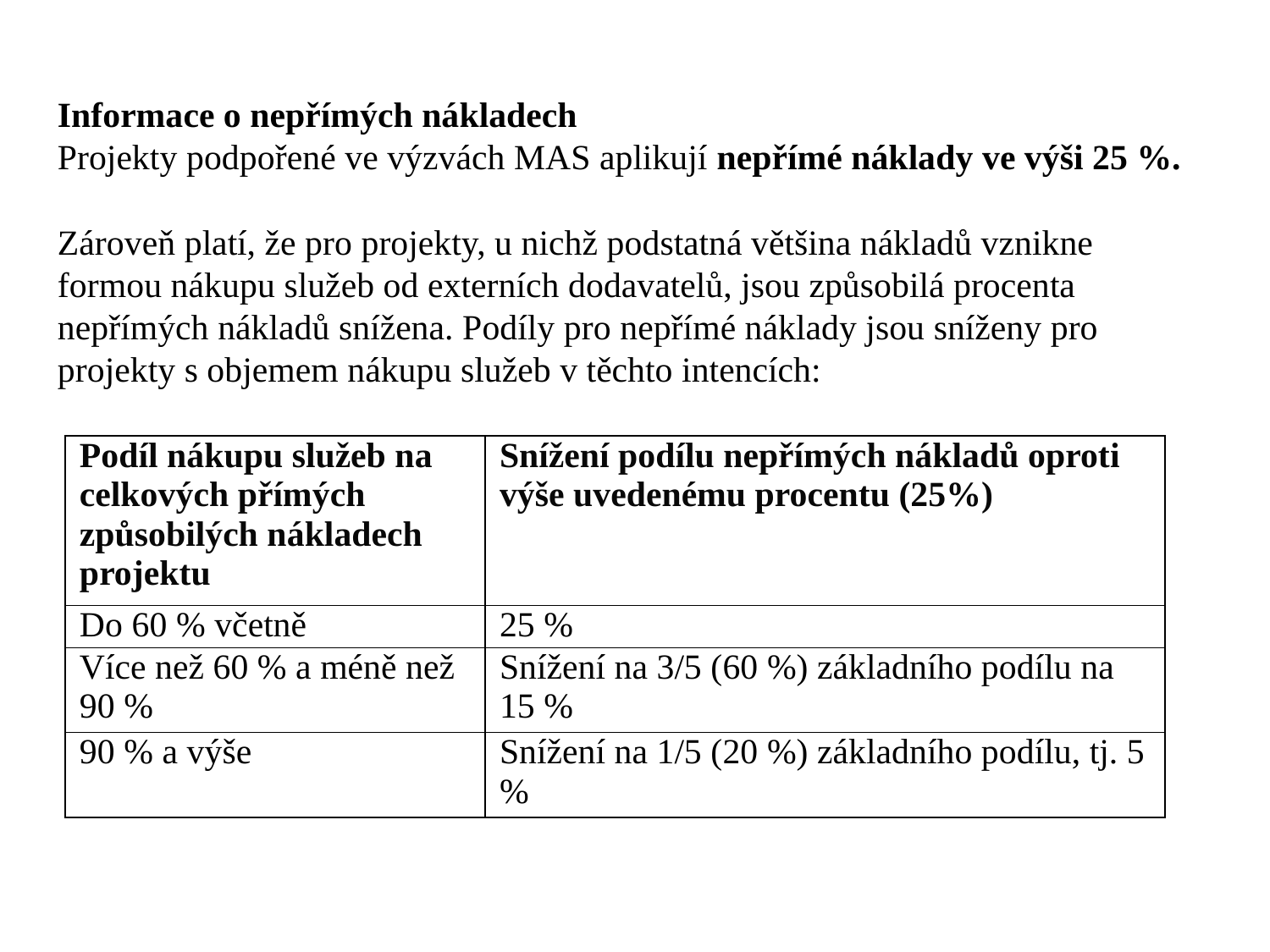

Informace o nepřímých nákladech
Projekty podpořené ve výzvách MAS aplikují nepřímé náklady ve výši 25 %.

Zároveň platí, že pro projekty, u nichž podstatná většina nákladů vznikne formou nákupu služeb od externích dodavatelů, jsou způsobilá procenta nepřímých nákladů snížena. Podíly pro nepřímé náklady jsou sníženy pro projekty s objemem nákupu služeb v těchto intencích:
| Podíl nákupu služeb na celkových přímých způsobilých nákladech projektu | Snížení podílu nepřímých nákladů oproti výše uvedenému procentu (25%) |
| --- | --- |
| Do 60 % včetně | 25 % |
| Více než 60 % a méně než 90 % | Snížení na 3/5 (60 %) základního podílu na 15 % |
| 90 % a výše | Snížení na 1/5 (20 %) základního podílu, tj. 5 % |